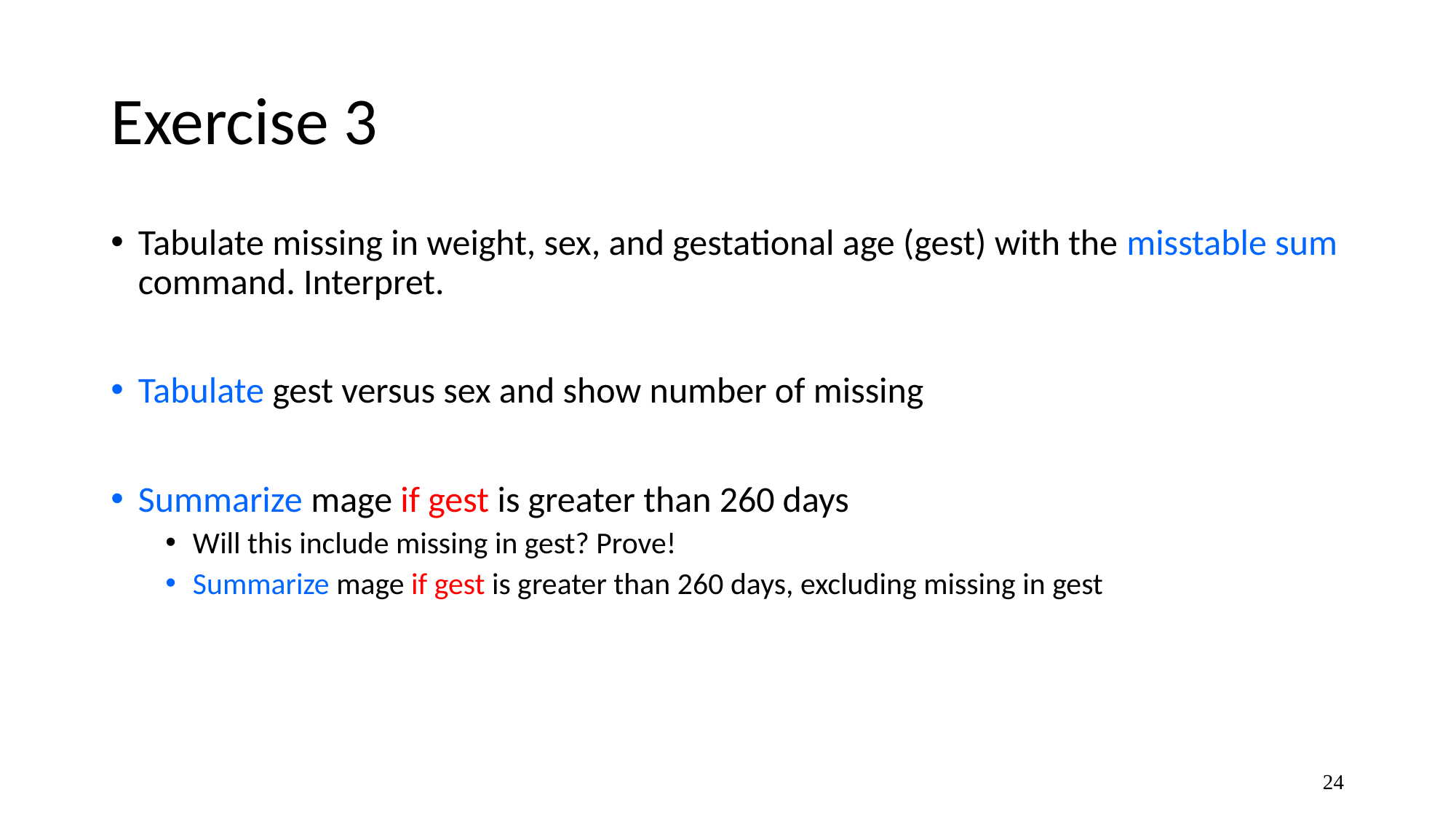

# Exercise 3
Tabulate missing in weight, sex, and gestational age (gest) with the misstable sum command. Interpret.

Tabulate gest versus sex and show number of missing

Summarize mage if gest is greater than 260 days
Will this include missing in gest? Prove!
Summarize mage if gest is greater than 260 days, excluding missing in gest
24